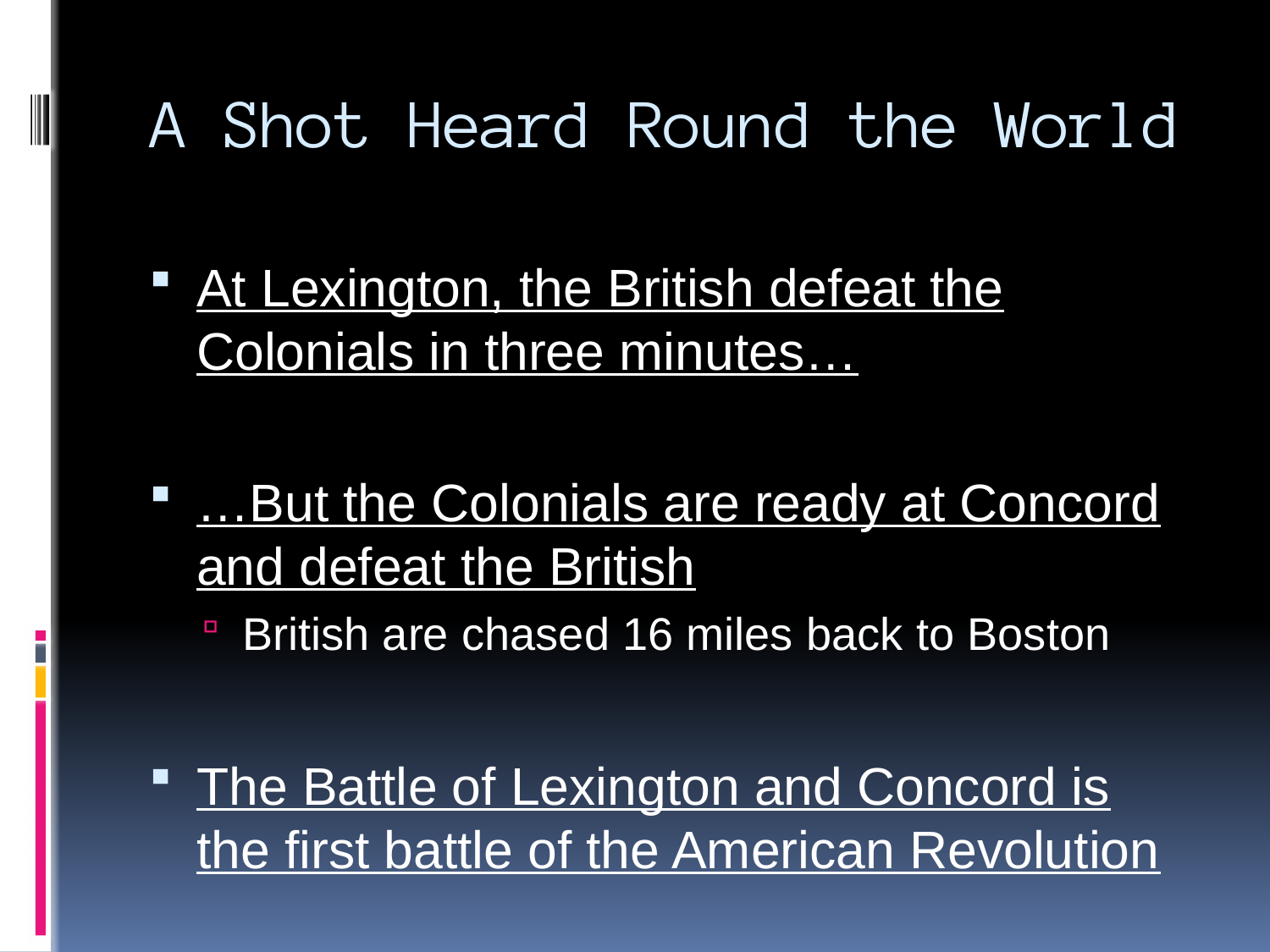

# A Shot Heard Round the World
At Lexington, the British defeat the Colonials in three minutes…

…But the Colonials are ready at Concord and defeat the British
British are chased 16 miles back to Boston

The Battle of Lexington and Concord is the first battle of the American Revolution